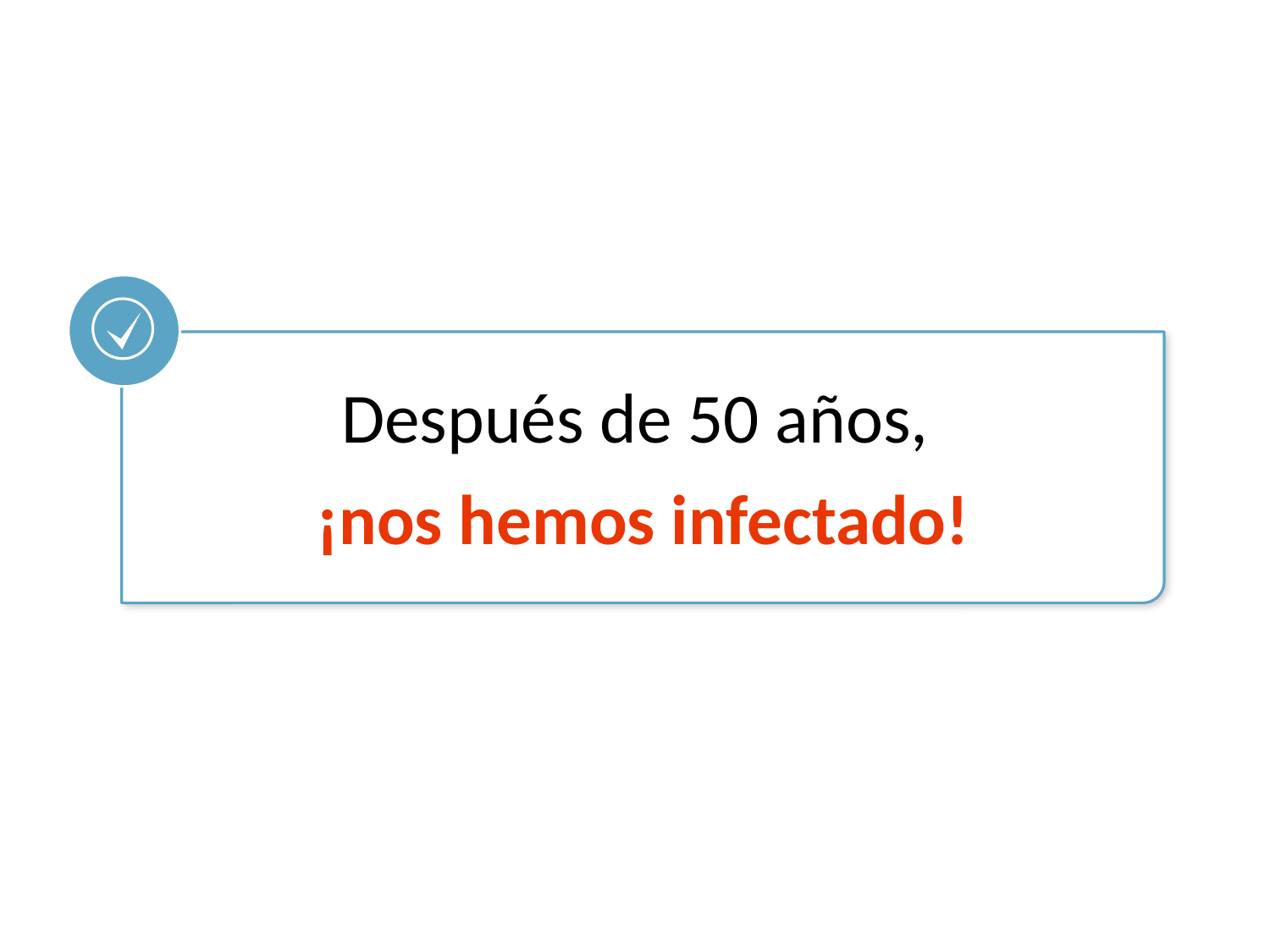

Después de 50 años,
¡nos hemos infectado!